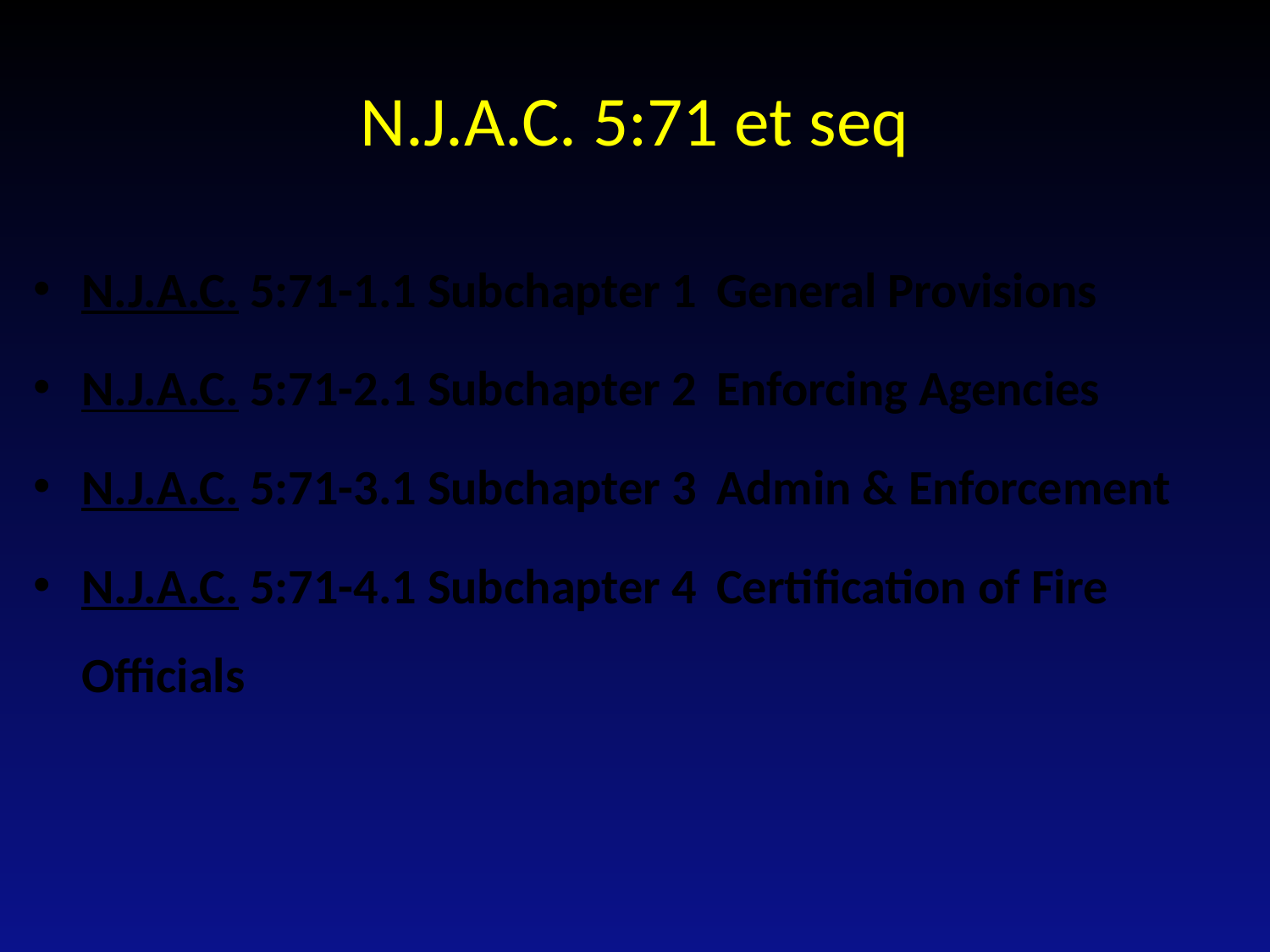

# N.J.A.C. 5:71 et seq
N.J.A.C. 5:71-1.1 Subchapter 1	General Provisions
N.J.A.C. 5:71-2.1 Subchapter 2	Enforcing Agencies
N.J.A.C. 5:71-3.1 Subchapter 3	Admin & Enforcement
N.J.A.C. 5:71-4.1 Subchapter 4	Certification of Fire Officials